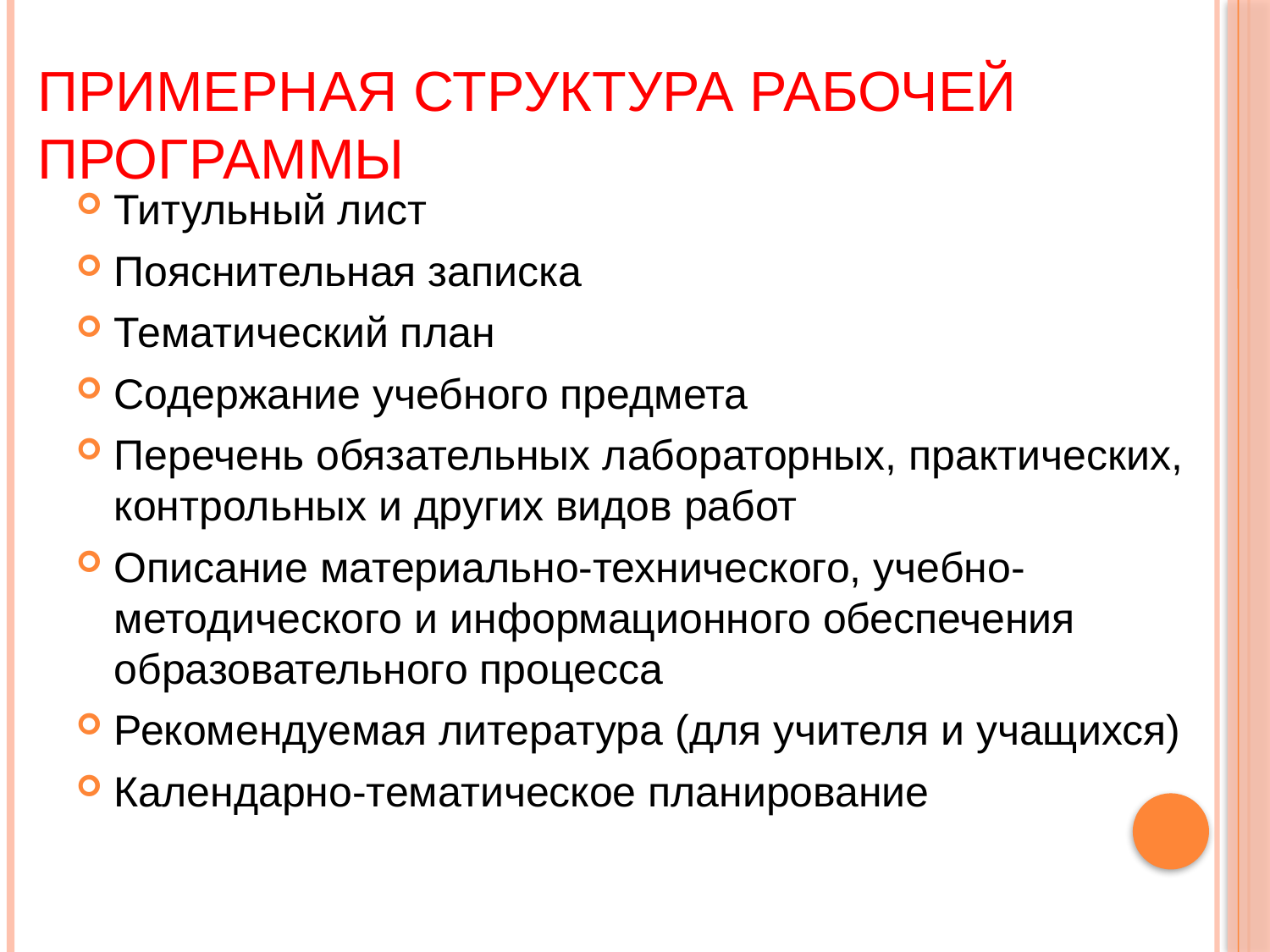

# Примерная структура рабочей программы
Титульный лист
Пояснительная записка
Тематический план
Содержание учебного предмета
Перечень обязательных лабораторных, практических, контрольных и других видов работ
Описание материально-технического, учебно-методического и информационного обеспечения образовательного процесса
Рекомендуемая литература (для учителя и учащихся)
Календарно-тематическое планирование